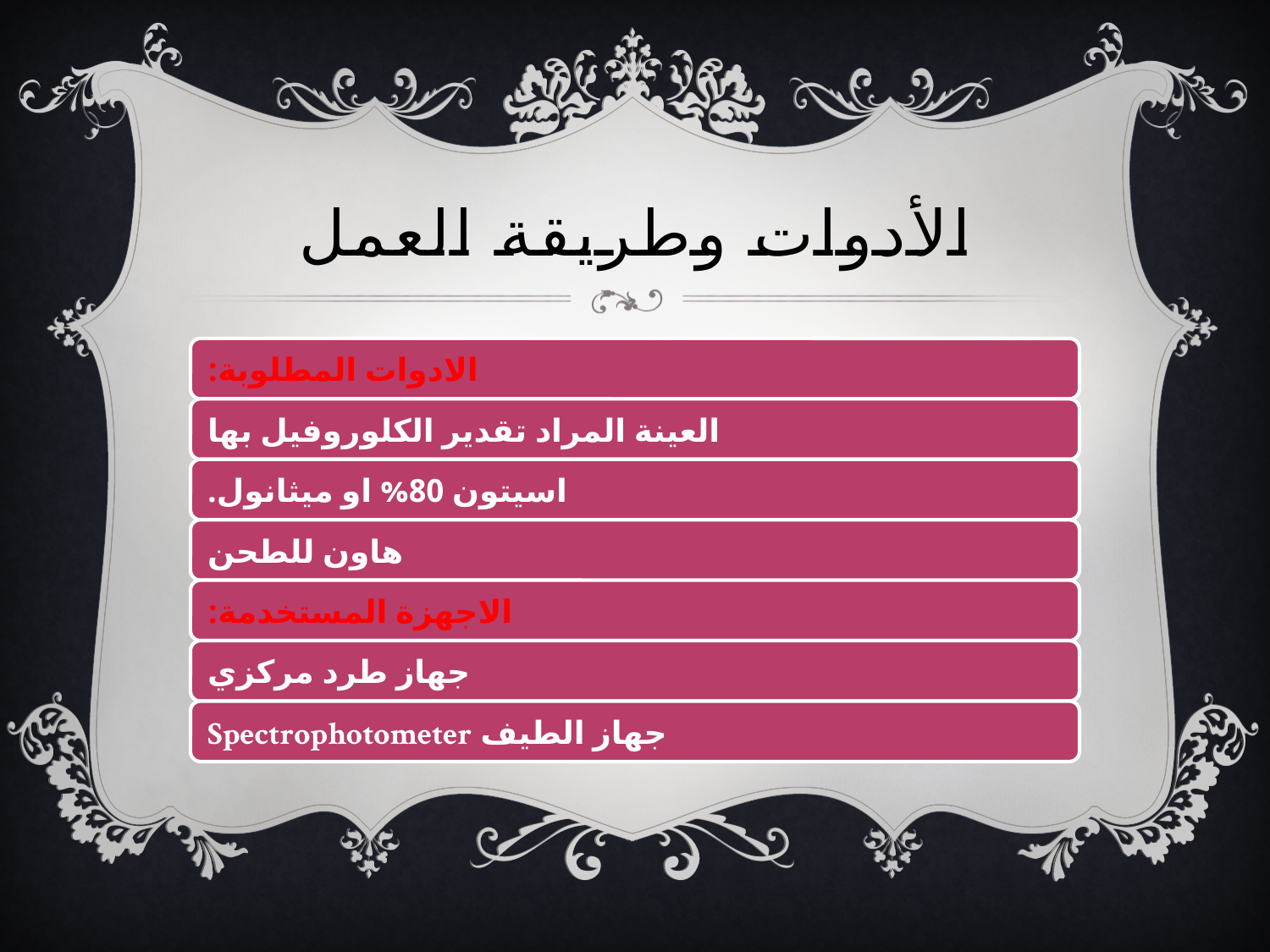

# الأدوات وطريقة العمل
العينة المراد تقدير الكلوروفيل بها
هاون للطحن
جهاز طرد مركزي
جهاز الطيف Spectrophotometer